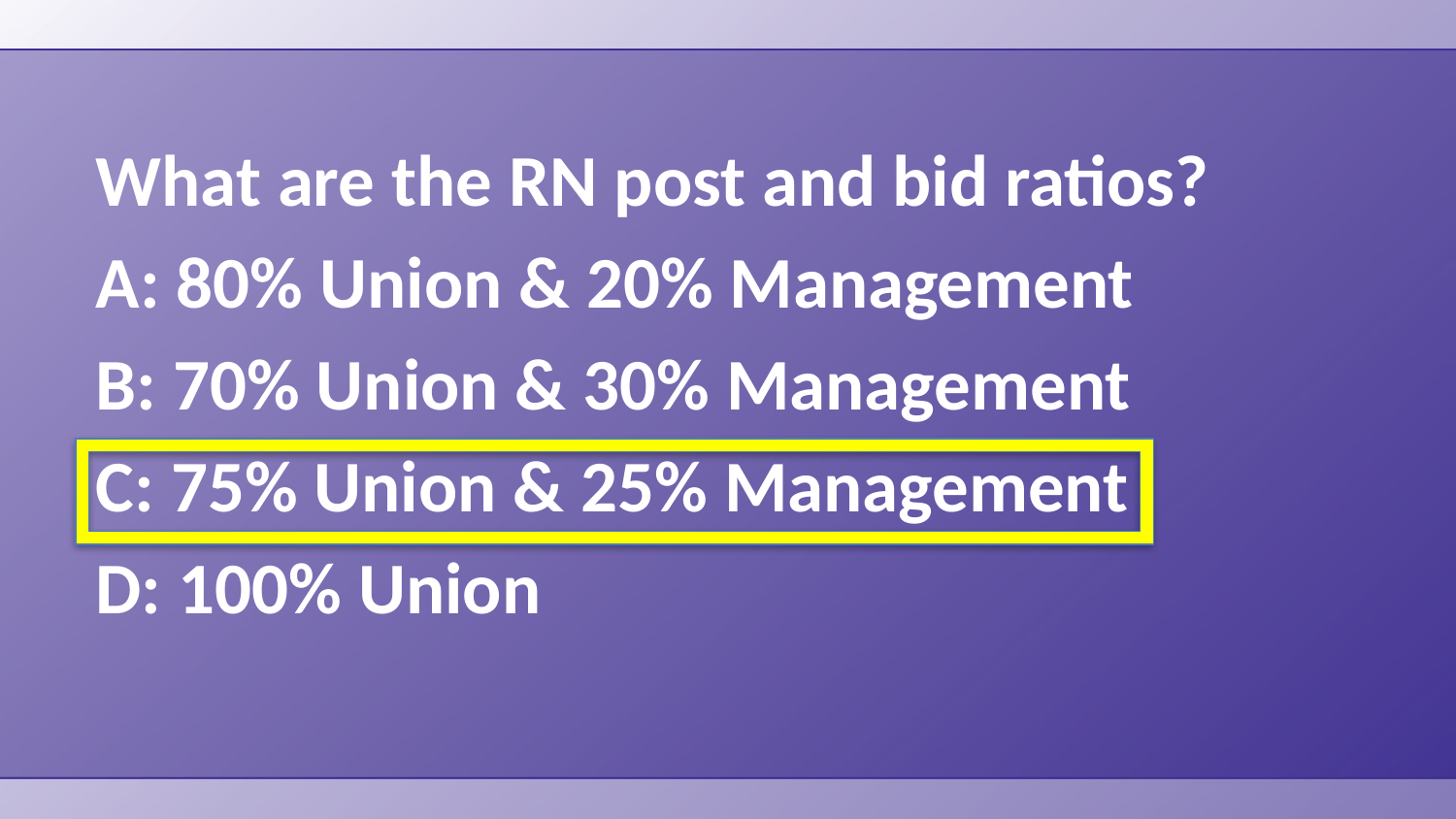

What are the RN post and bid ratios?
A: 80% Union & 20% Management
B: 70% Union & 30% Management
C: 75% Union & 25% Management
D: 100% Union